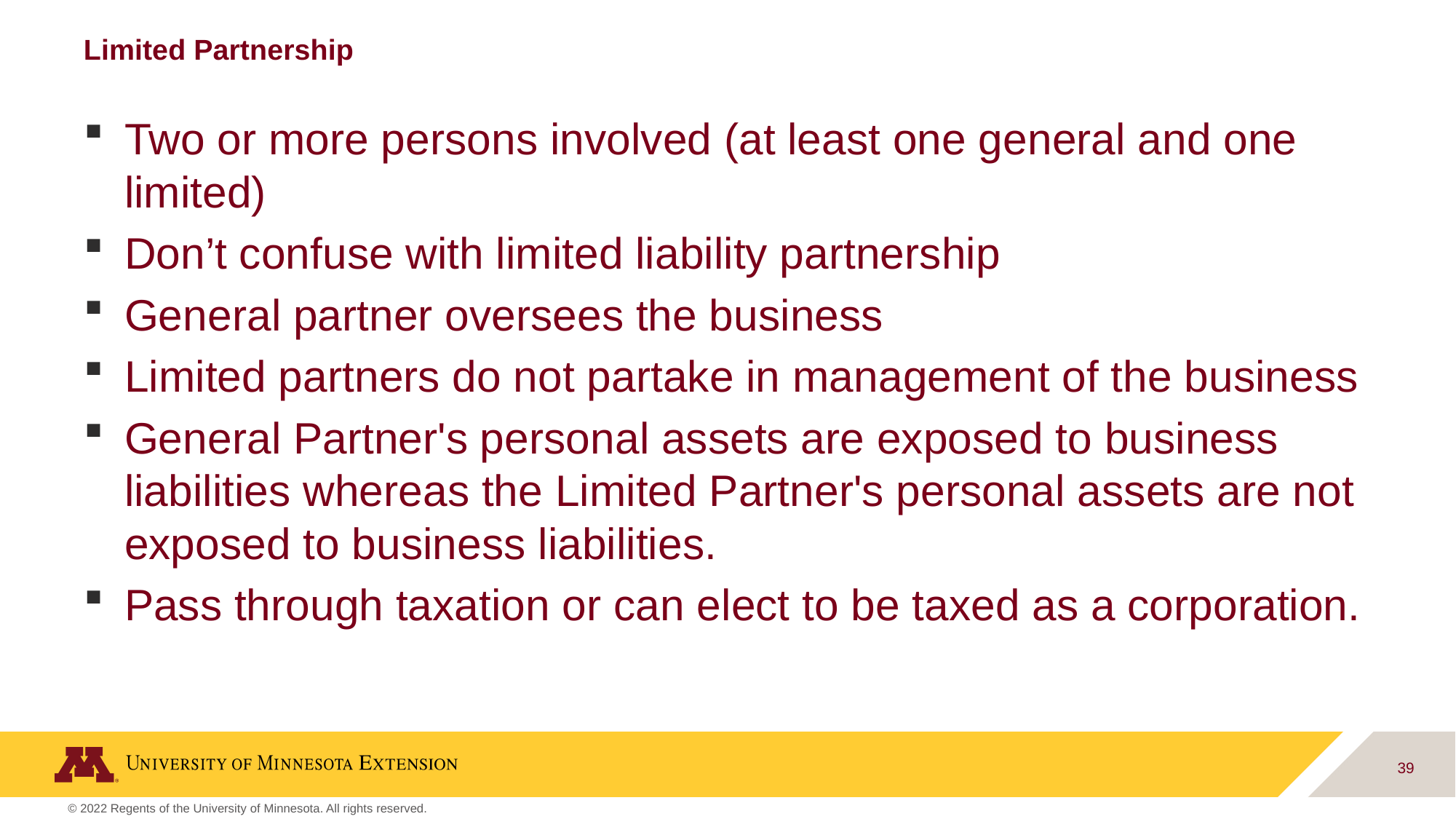

# Limited Partnership
Two or more persons involved (at least one general and one limited)
Don’t confuse with limited liability partnership
General partner oversees the business
Limited partners do not partake in management of the business
General Partner's personal assets are exposed to business liabilities whereas the Limited Partner's personal assets are not exposed to business liabilities.
Pass through taxation or can elect to be taxed as a corporation.